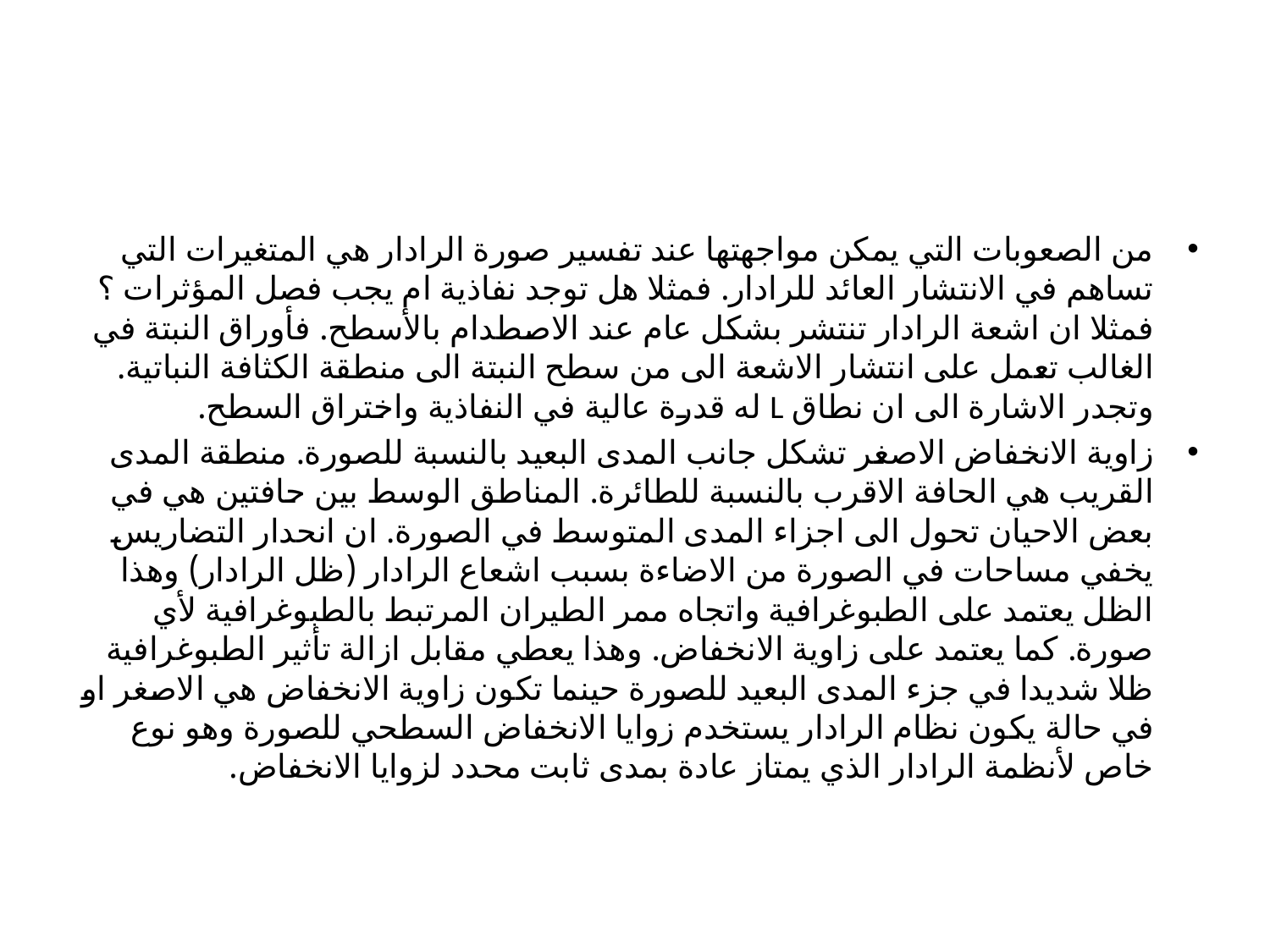

من الصعوبات التي يمكن مواجهتها عند تفسير صورة الرادار هي المتغيرات التي تساهم في الانتشار العائد للرادار. فمثلا هل توجد نفاذية ام يجب فصل المؤثرات ؟ فمثلا ان اشعة الرادار تنتشر بشكل عام عند الاصطدام بالأسطح. فأوراق النبتة في الغالب تعمل على انتشار الاشعة الى من سطح النبتة الى منطقة الكثافة النباتية. وتجدر الاشارة الى ان نطاق L له قدرة عالية في النفاذية واختراق السطح.
زاوية الانخفاض الاصغر تشكل جانب المدى البعيد بالنسبة للصورة. منطقة المدى القريب هي الحافة الاقرب بالنسبة للطائرة. المناطق الوسط بين حافتين هي في بعض الاحيان تحول الى اجزاء المدى المتوسط في الصورة. ان انحدار التضاريس يخفي مساحات في الصورة من الاضاءة بسبب اشعاع الرادار (ظل الرادار) وهذا الظل يعتمد على الطبوغرافية واتجاه ممر الطيران المرتبط بالطبوغرافية لأي صورة. كما يعتمد على زاوية الانخفاض. وهذا يعطي مقابل ازالة تأثير الطبوغرافية ظلا شديدا في جزء المدى البعيد للصورة حينما تكون زاوية الانخفاض هي الاصغر او في حالة يكون نظام الرادار يستخدم زوايا الانخفاض السطحي للصورة وهو نوع خاص لأنظمة الرادار الذي يمتاز عادة بمدى ثابت محدد لزوايا الانخفاض.